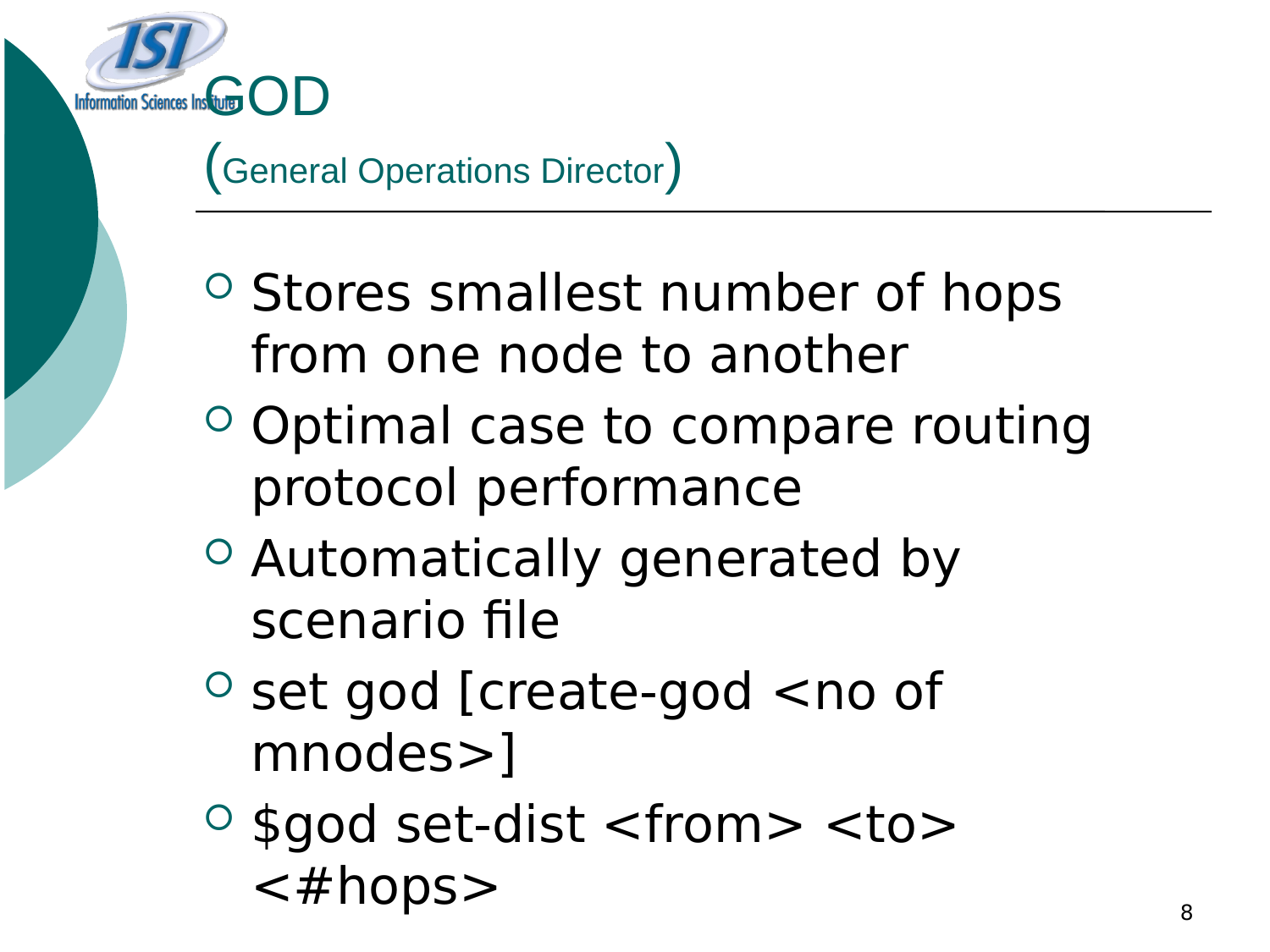

# GOD (General Operations Director)
Stores smallest number of hops from one node to another
Optimal case to compare routing protocol performance
Automatically generated by scenario file
set god [create-god <no of mnodes>]
$god set-dist <from> <to> <#hops>
8